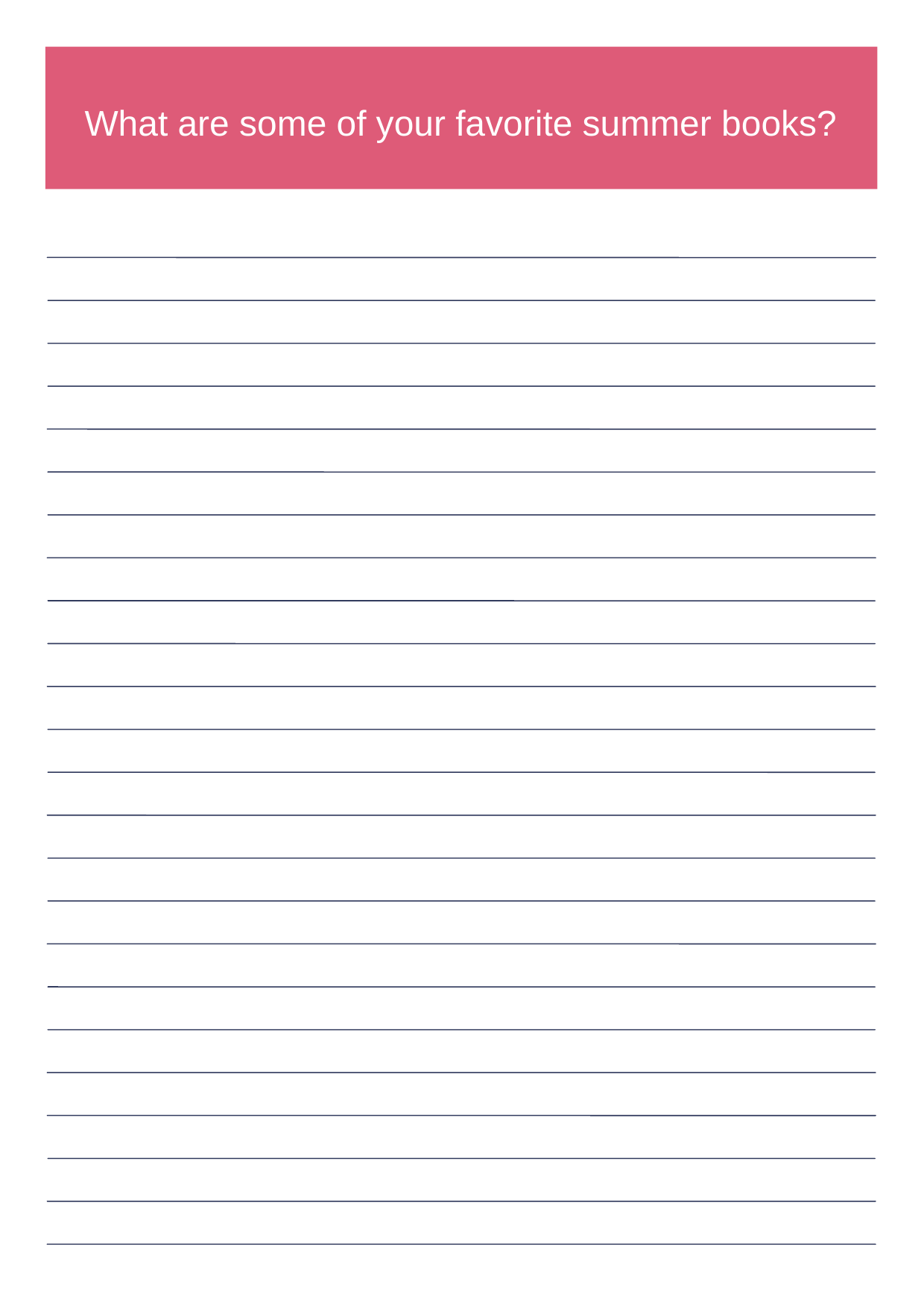

What are some of your favorite summer books?